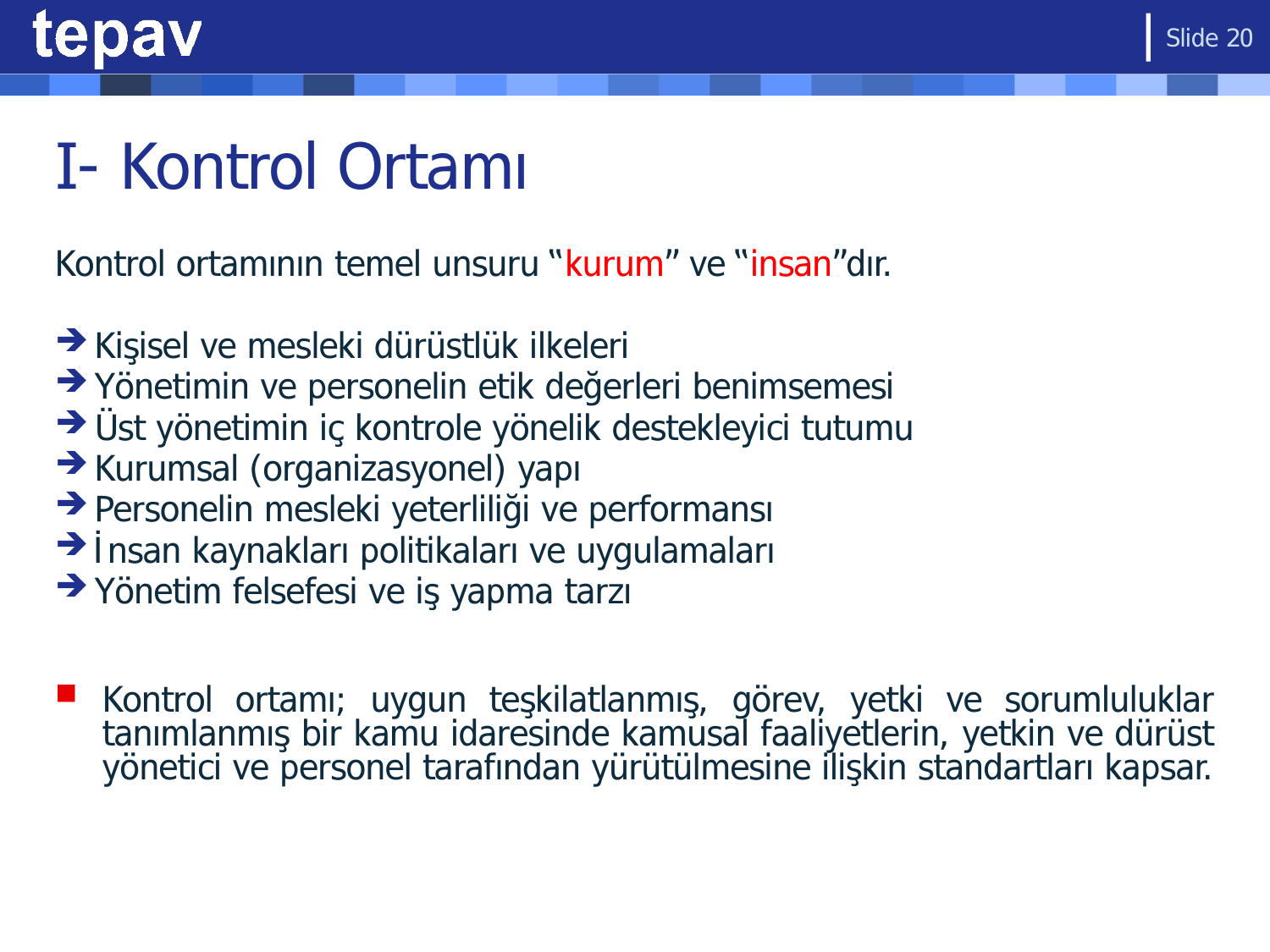

Slide 20
# I- Kontrol Ortamı
Kontrol ortamının temel unsuru “kurum” ve “insan”dır.

Kişisel ve mesleki dürüstlük ilkeleri
Yönetimin ve personelin etik değerleri benimsemesi
Üst yönetimin iç kontrole yönelik destekleyici tutumu
Kurumsal (organizasyonel) yapı
Personelin mesleki yeterliliği ve performansı
İnsan kaynakları politikaları ve uygulamaları
Yönetim felsefesi ve iş yapma tarzı

Kontrol ortamı; uygun teşkilatlanmış, görev, yetki ve sorumluluklar tanımlanmış bir kamu idaresinde kamusal faaliyetlerin, yetkin ve dürüst yönetici ve personel tarafından yürütülmesine ilişkin standartları kapsar.